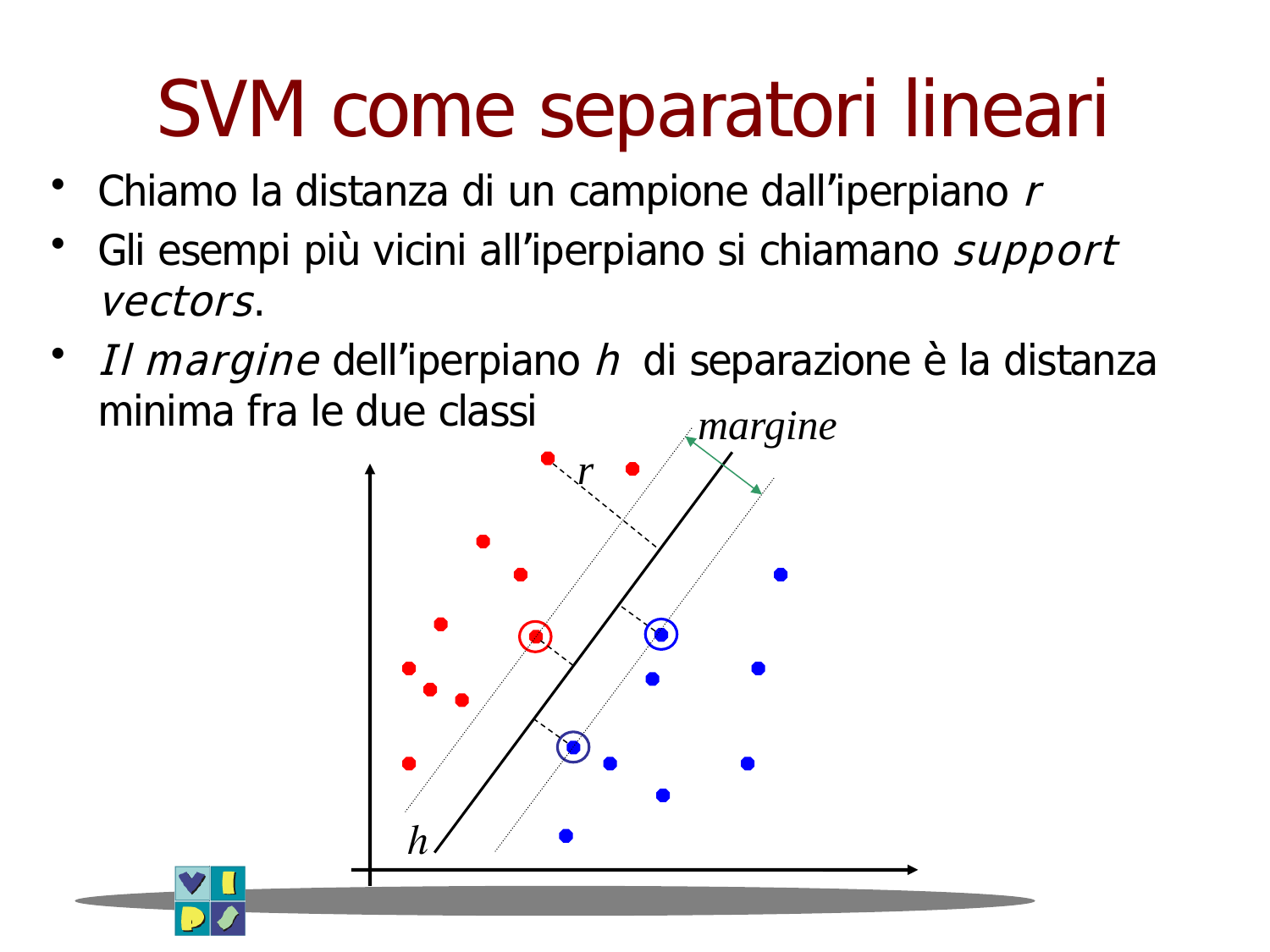

# SVM come separatori lineari
Chiamo la distanza di un campione dall’iperpiano r
Gli esempi più vicini all’iperpiano si chiamano support vectors.
Il margine dell’iperpiano h  di separazione è la distanza minima fra le due classi
margine

r

h